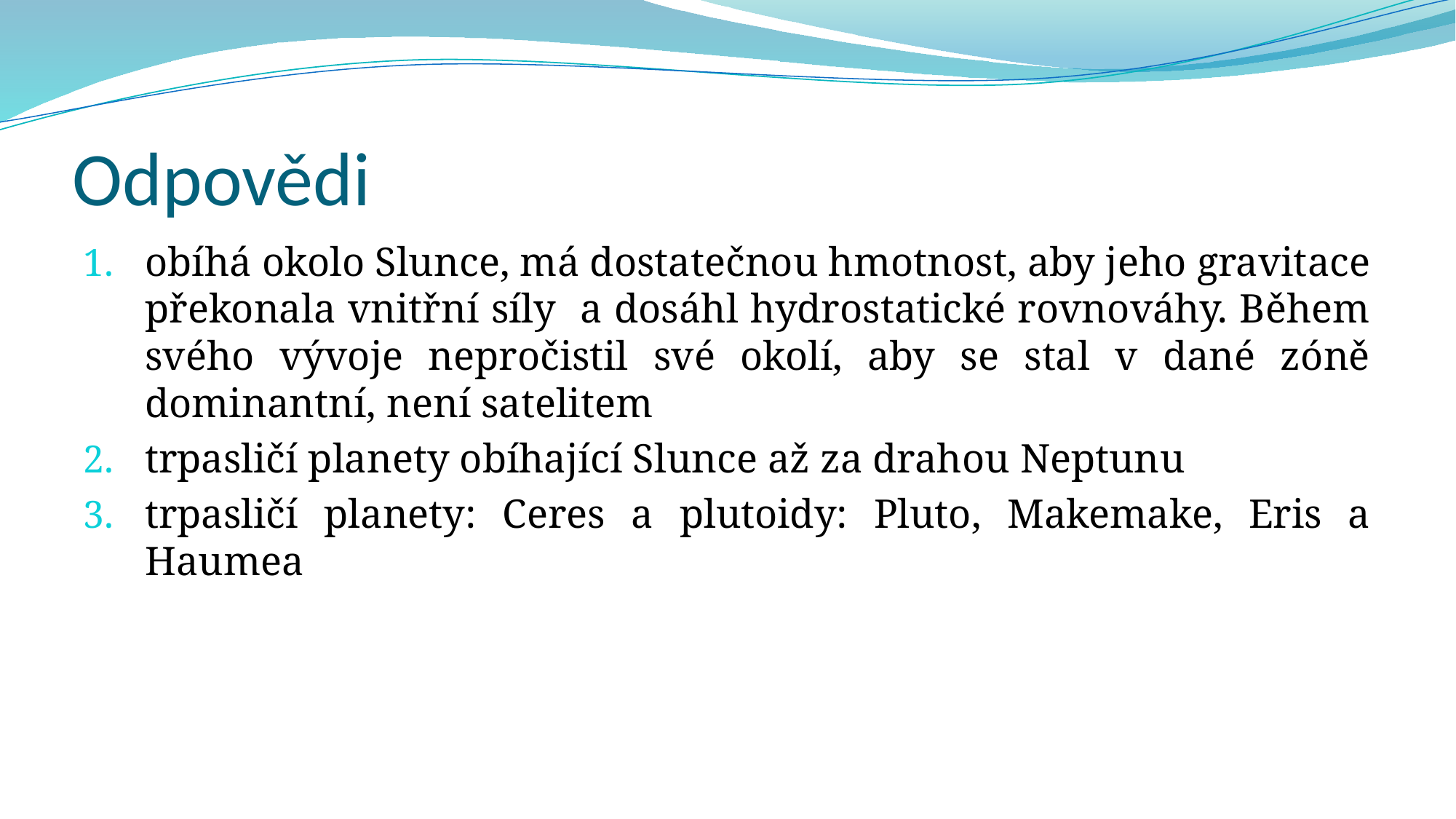

# Odpovědi
obíhá okolo Slunce, má dostatečnou hmotnost, aby jeho gravitace překonala vnitřní síly  a dosáhl hydrostatické rovnováhy. Během svého vývoje nepročistil své okolí, aby se stal v dané zóně dominantní, není satelitem
trpasličí planety obíhající Slunce až za drahou Neptunu
trpasličí planety: Ceres a plutoidy: Pluto, Makemake, Eris a Haumea